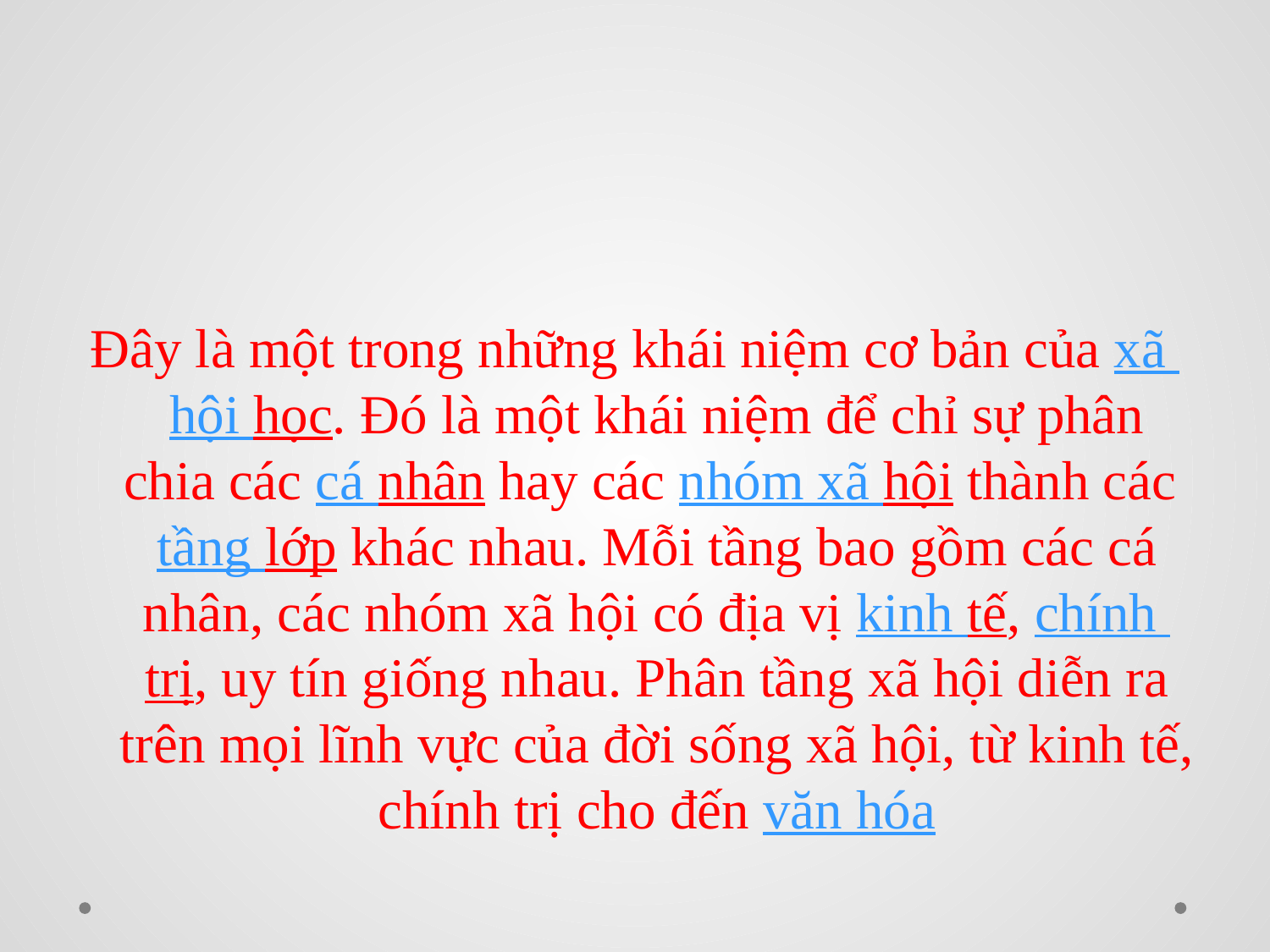

#
Đây là một trong những khái niệm cơ bản của xã hội học. Đó là một khái niệm để chỉ sự phân chia các cá nhân hay các nhóm xã hội thành các tầng lớp khác nhau. Mỗi tầng bao gồm các cá nhân, các nhóm xã hội có địa vị kinh tế, chính trị, uy tín giống nhau. Phân tầng xã hội diễn ra trên mọi lĩnh vực của đời sống xã hội, từ kinh tế, chính trị cho đến văn hóa